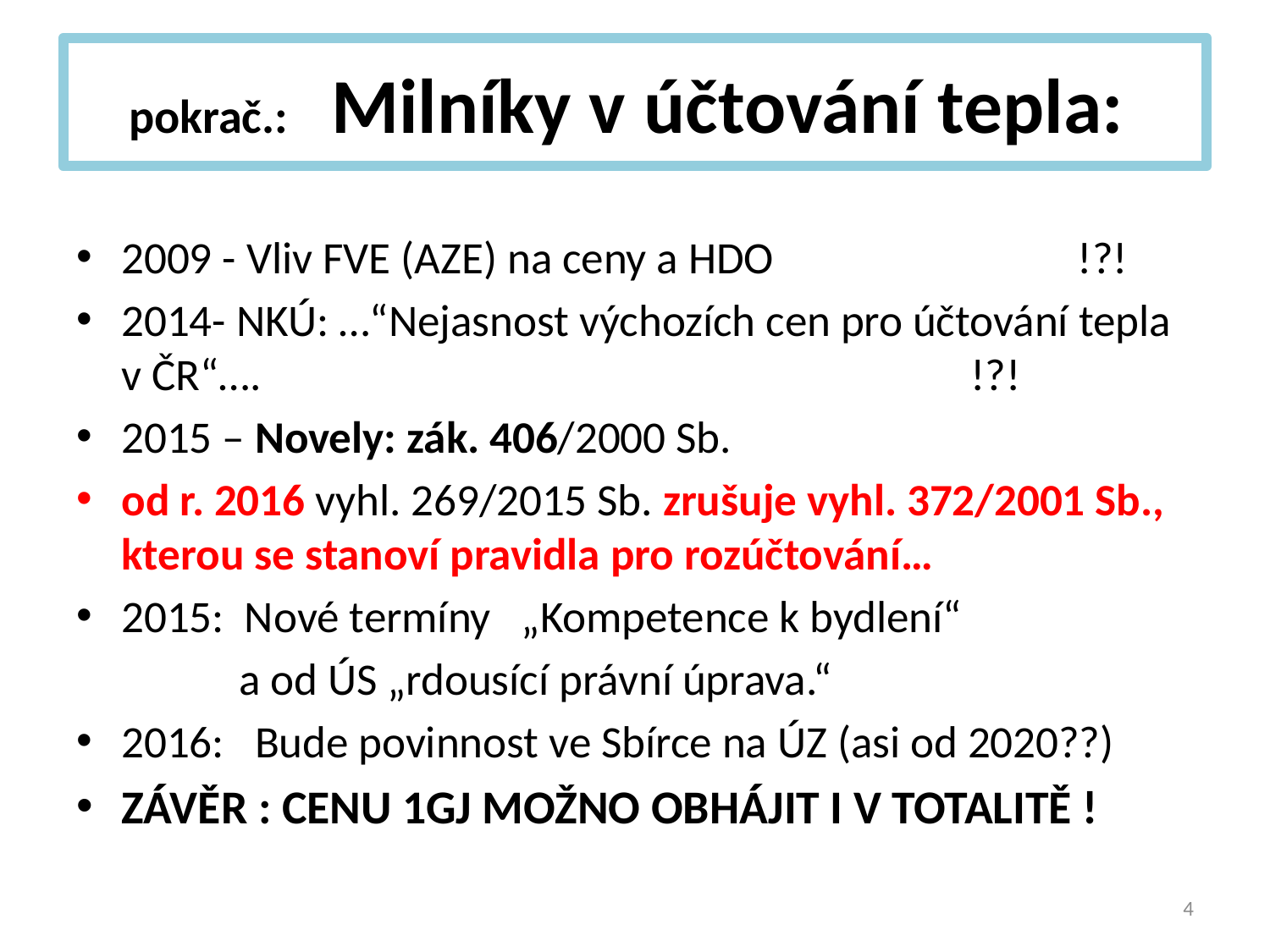

# pokrač.:    Milníky v účtování tepla:
2009 - Vliv FVE (AZE) na ceny a HDO                              !?!
2014- NKÚ: …“Nejasnost výchozích cen pro účtování tepla v ČR“….                                                                      !?!
2015 – Novely: zák. 406/2000 Sb.
od r. 2016 vyhl. 269/2015 Sb. zrušuje vyhl. 372/2001 Sb., kterou se stanoví pravidla pro rozúčtování…
2015:  Nové termíny   „Kompetence k bydlení“
                a od ÚS „rdousící právní úprava.“
2016:   Bude povinnost ve Sbírce na ÚZ (asi od 2020??)
ZÁVĚR : CENU 1GJ MOŽNO OBHÁJIT I V TOTALITĚ !

4